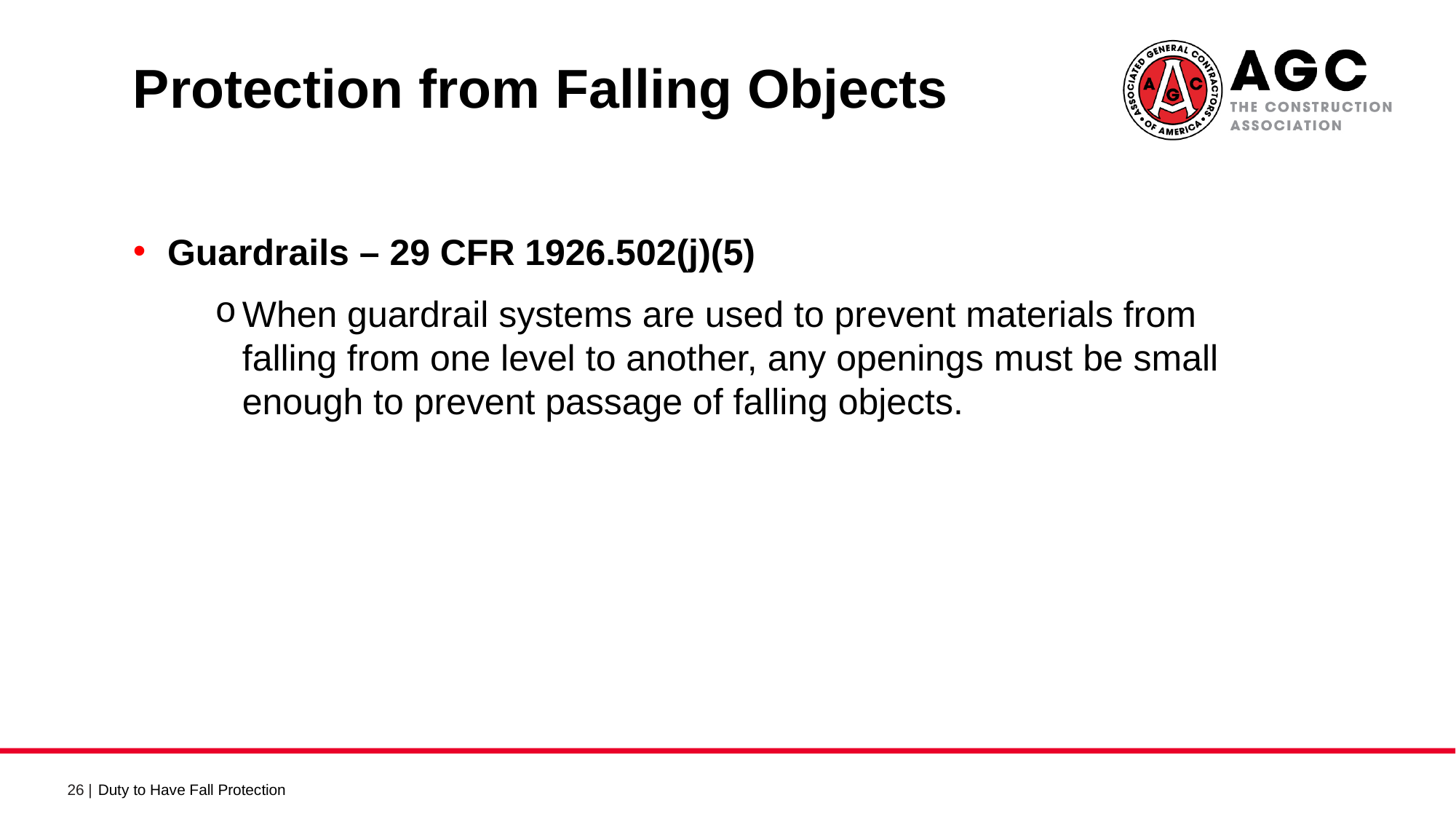

Protection from Falling Objects
Guardrails – 29 CFR 1926.502(j)(5)
When guardrail systems are used to prevent materials from falling from one level to another, any openings must be small enough to prevent passage of falling objects.
Duty to Have Fall Protection